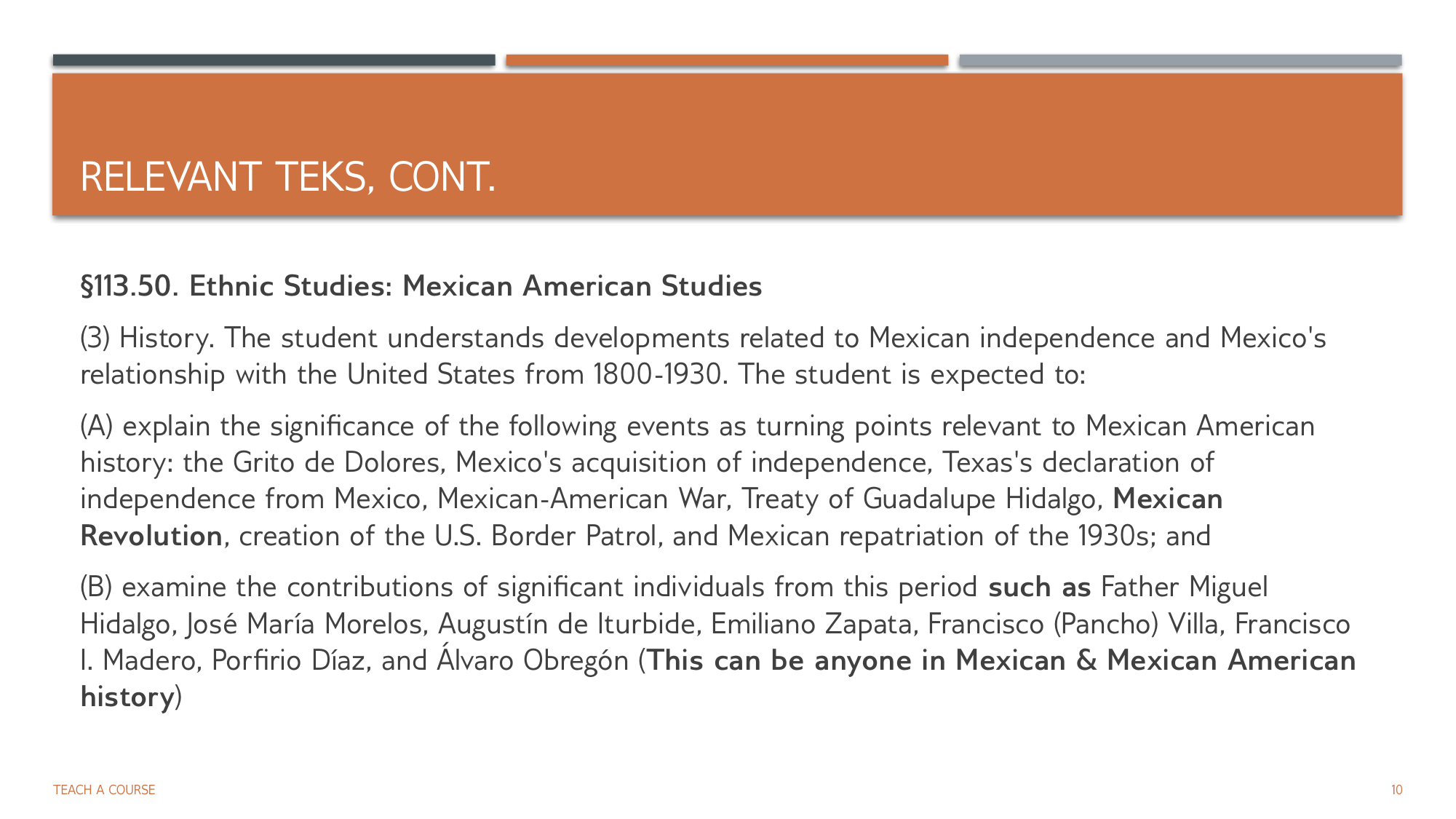

# RELEVANT TEKS, CONT.
§113.50. Ethnic Studies: Mexican American Studies
(3) History. The student understands developments related to Mexican independence and Mexico's relationship with the United States from 1800-1930. The student is expected to:
(A) explain the significance of the following events as turning points relevant to Mexican American history: the Grito de Dolores, Mexico's acquisition of independence, Texas's declaration of independence from Mexico, Mexican-American War, Treaty of Guadalupe Hidalgo, Mexican Revolution, creation of the U.S. Border Patrol, and Mexican repatriation of the 1930s; and
(B) examine the contributions of significant individuals from this period such as Father Miguel Hidalgo, José María Morelos, Augustín de Iturbide, Emiliano Zapata, Francisco (Pancho) Villa, Francisco I. Madero, Porfirio Díaz, and Álvaro Obregón (This can be anyone in Mexican & Mexican American history)
Teach a Course
10